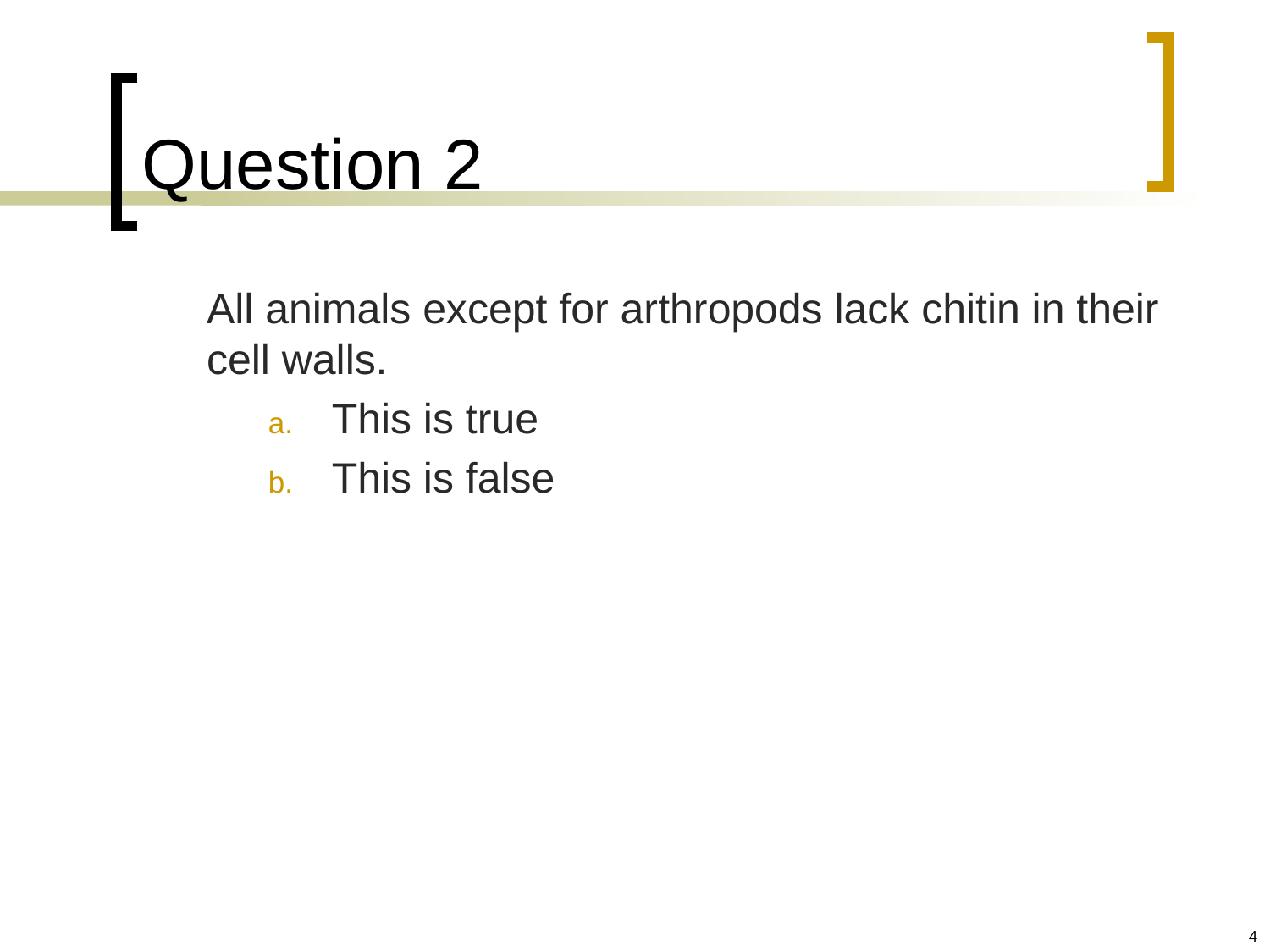

# Question 2
	All animals except for arthropods lack chitin in their cell walls.
This is true
This is false